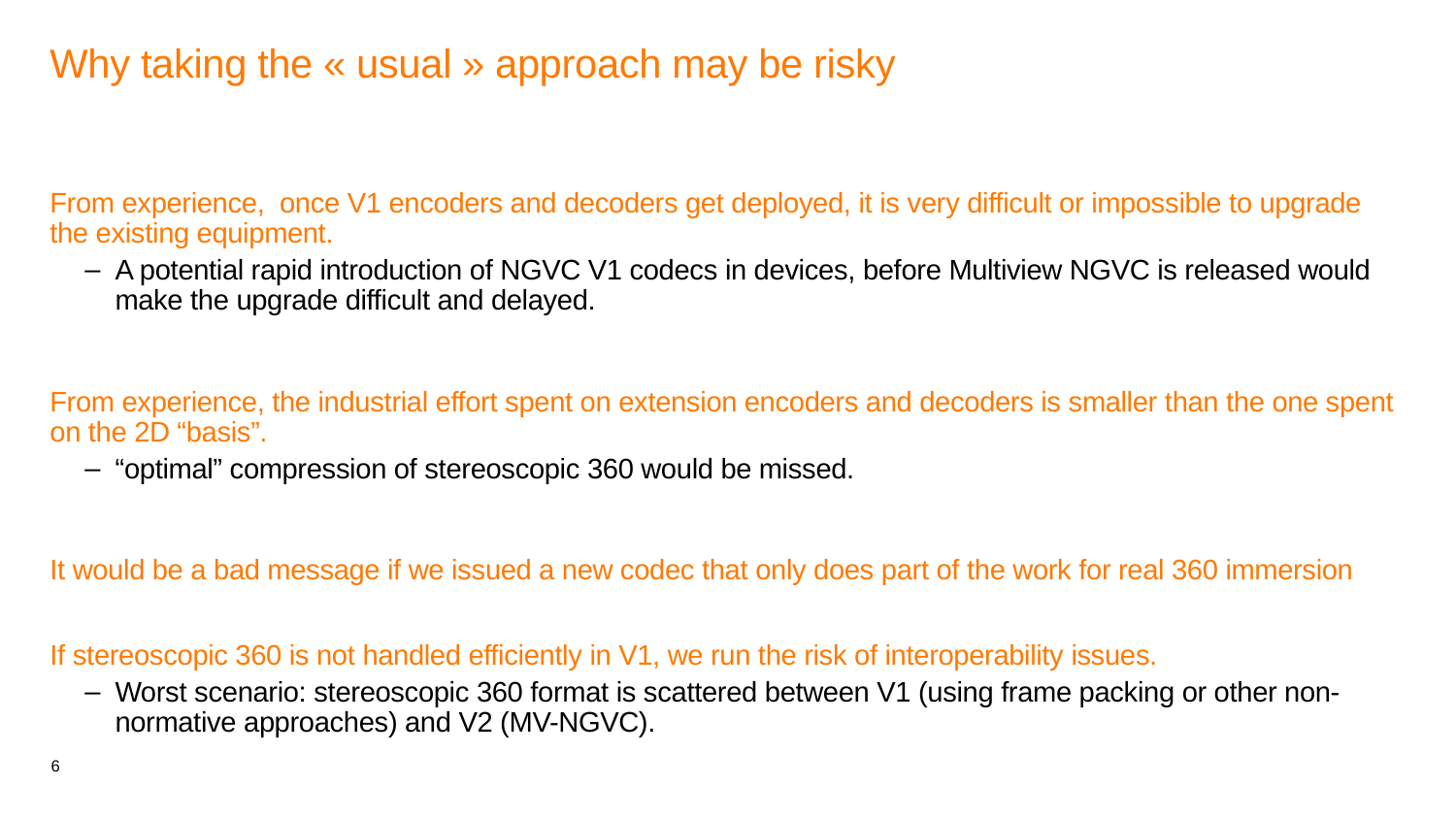

# Why taking the « usual » approach may be risky
From experience,  once V1 encoders and decoders get deployed, it is very difficult or impossible to upgrade the existing equipment.
A potential rapid introduction of NGVC V1 codecs in devices, before Multiview NGVC is released would make the upgrade difficult and delayed.

From experience, the industrial effort spent on extension encoders and decoders is smaller than the one spent on the 2D “basis”.
“optimal” compression of stereoscopic 360 would be missed.

It would be a bad message if we issued a new codec that only does part of the work for real 360 immersion

If stereoscopic 360 is not handled efficiently in V1, we run the risk of interoperability issues.
Worst scenario: stereoscopic 360 format is scattered between V1 (using frame packing or other non-normative approaches) and V2 (MV-NGVC).